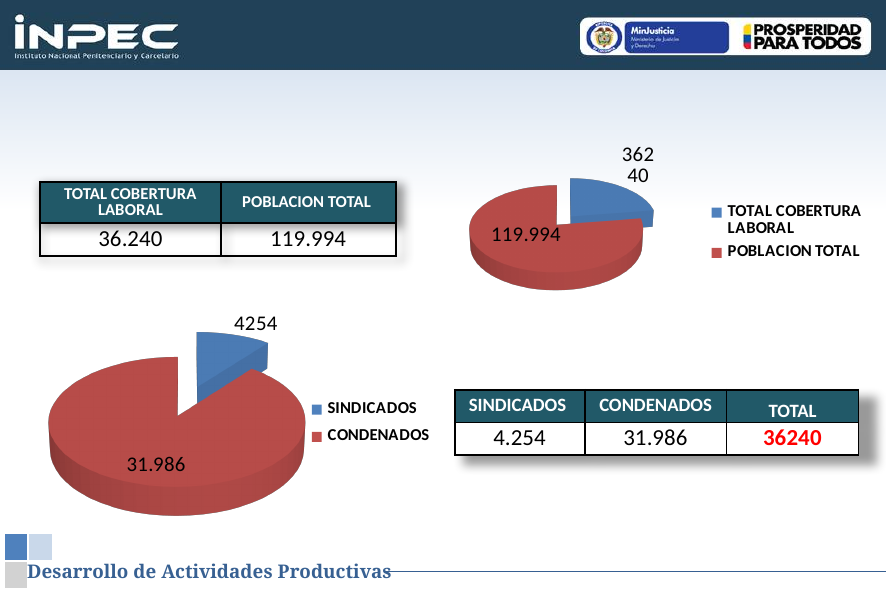

[unsupported chart]

| TOTAL COBERTURA LABORAL | POBLACION TOTAL |
| --- | --- |
| 36.240 | 119.994 |

[unsupported chart]

| SINDICADOS | CONDENADOS | TOTAL |
| --- | --- | --- |
| 4.254 | 31.986 | 36240 |

Desarrollo de Actividades Productivas